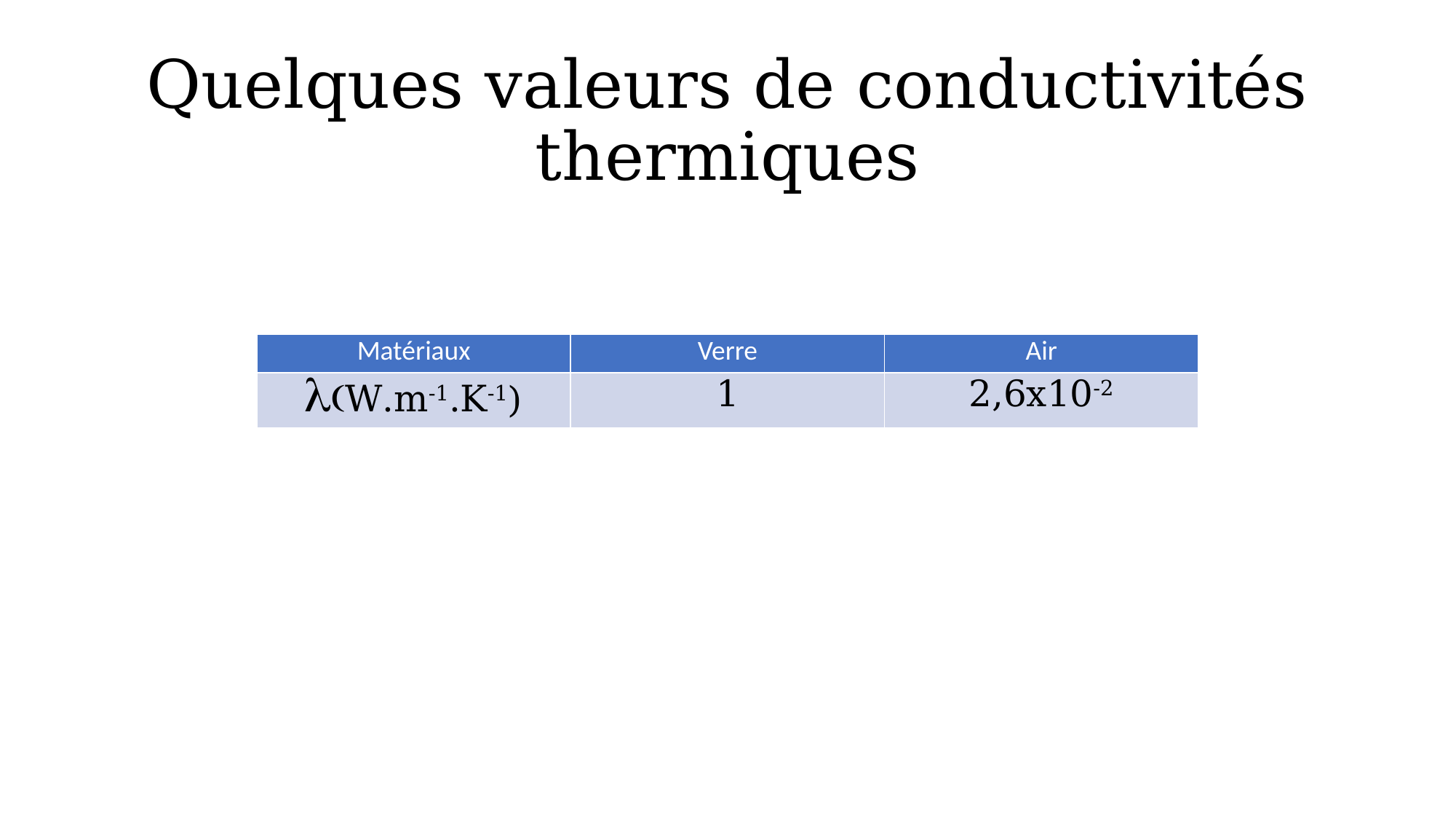

# Quelques valeurs de conductivités thermiques
| Matériaux | Verre | Air |
| --- | --- | --- |
| λ(W.m-1.K-1) | 1 | 2,6x10-2 |